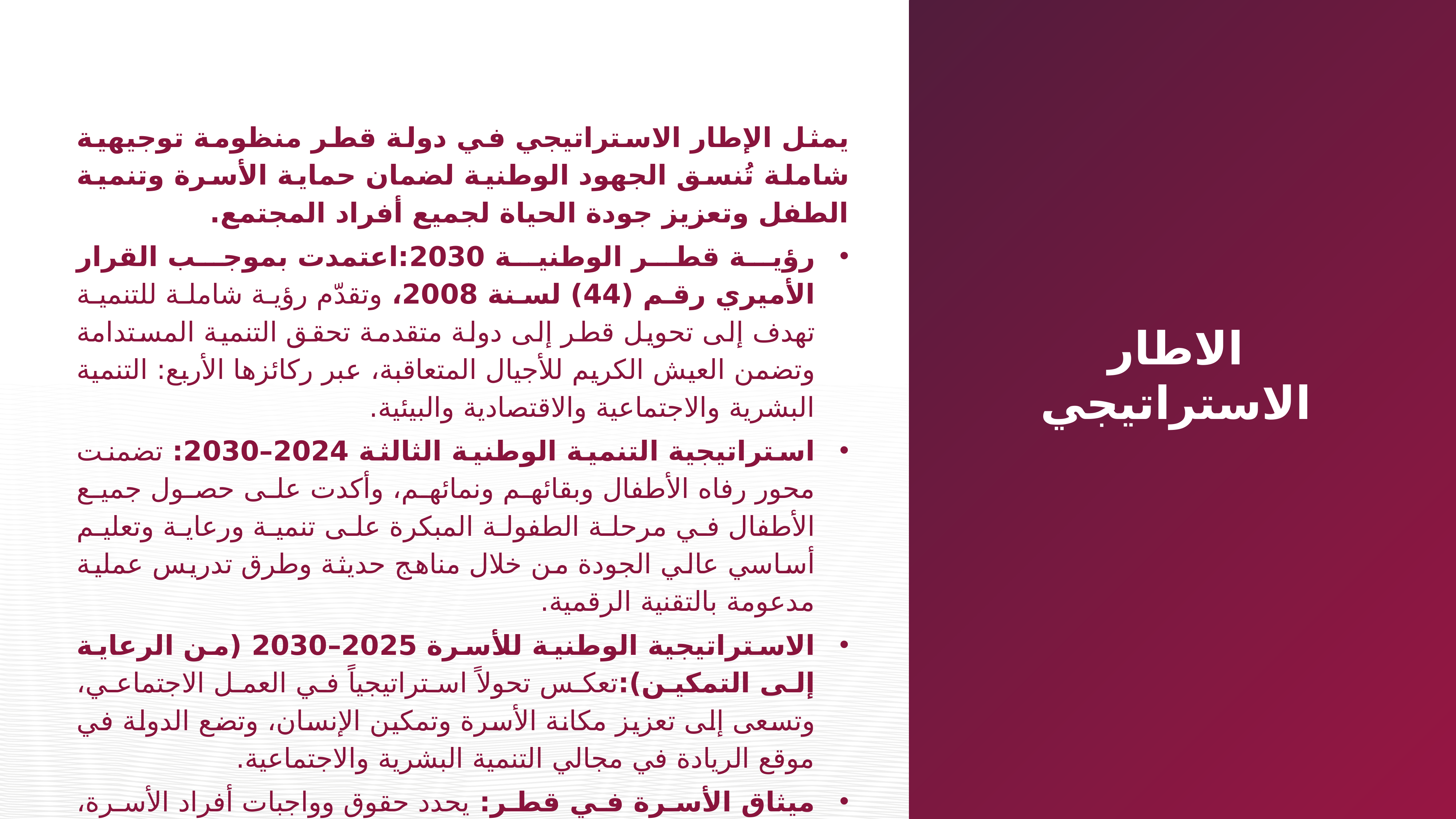

يمثل الإطار الاستراتيجي في دولة قطر منظومة توجيهية شاملة تُنسق الجهود الوطنية لضمان حماية الأسرة وتنمية الطفل وتعزيز جودة الحياة لجميع أفراد المجتمع.
رؤية قطر الوطنية 2030:اعتمدت بموجب القرار الأميري رقم (44) لسنة 2008، وتقدّم رؤية شاملة للتنمية تهدف إلى تحويل قطر إلى دولة متقدمة تحقق التنمية المستدامة وتضمن العيش الكريم للأجيال المتعاقبة، عبر ركائزها الأربع: التنمية البشرية والاجتماعية والاقتصادية والبيئية.
استراتيجية التنمية الوطنية الثالثة 2024–2030: تضمنت محور رفاه الأطفال وبقائهم ونمائهم، وأكدت على حصول جميع الأطفال في مرحلة الطفولة المبكرة على تنمية ورعاية وتعليم أساسي عالي الجودة من خلال مناهج حديثة وطرق تدريس عملية مدعومة بالتقنية الرقمية.
الاستراتيجية الوطنية للأسرة 2025–2030 (من الرعاية إلى التمكين):تعكس تحولاً استراتيجياً في العمل الاجتماعي، وتسعى إلى تعزيز مكانة الأسرة وتمكين الإنسان، وتضع الدولة في موقع الريادة في مجالي التنمية البشرية والاجتماعية.
ميثاق الأسرة في قطر: يحدد حقوق وواجبات أفراد الأسرة، ويجسّد الالتزام بحماية الطفولة والأمومة، ويسهم في بناء مجتمع قائم على القيم الأخلاقية والدينية، مع التركيز على الحقوق الصحية والتربوية للطفل وضمان حمايته من الإساءة أو الإهمال.
# الاطار الاستراتيجي